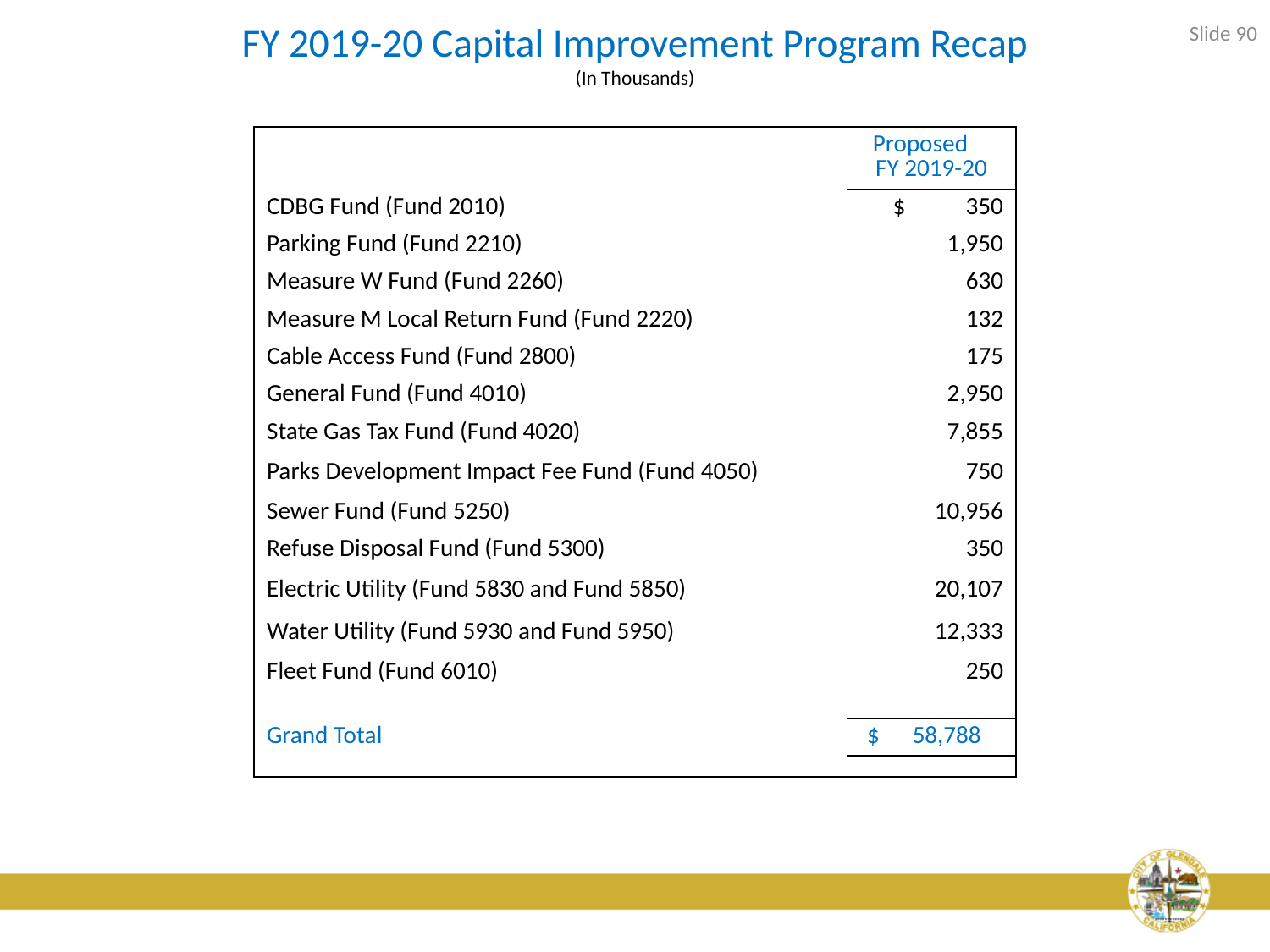

Slide 90
# FY 2019-20 Capital Improvement Program Recap (In Thousands)
|  | Proposed FY 2019-20 |
| --- | --- |
| CDBG Fund (Fund 2010) | $ 350 |
| Parking Fund (Fund 2210) | 1,950 |
| Measure W Fund (Fund 2260) | 630 |
| Measure M Local Return Fund (Fund 2220) | 132 |
| Cable Access Fund (Fund 2800) | 175 |
| General Fund (Fund 4010) | 2,950 |
| State Gas Tax Fund (Fund 4020) | 7,855 |
| Parks Development Impact Fee Fund (Fund 4050) | 750 |
| Sewer Fund (Fund 5250) | 10,956 |
| Refuse Disposal Fund (Fund 5300) | 350 |
| Electric Utility (Fund 5830 and Fund 5850) | 20,107 |
| Water Utility (Fund 5930 and Fund 5950) | 12,333 |
| Fleet Fund (Fund 6010) | 250 |
|  |  |
| Grand Total | $ 58,788 |
|  |  |